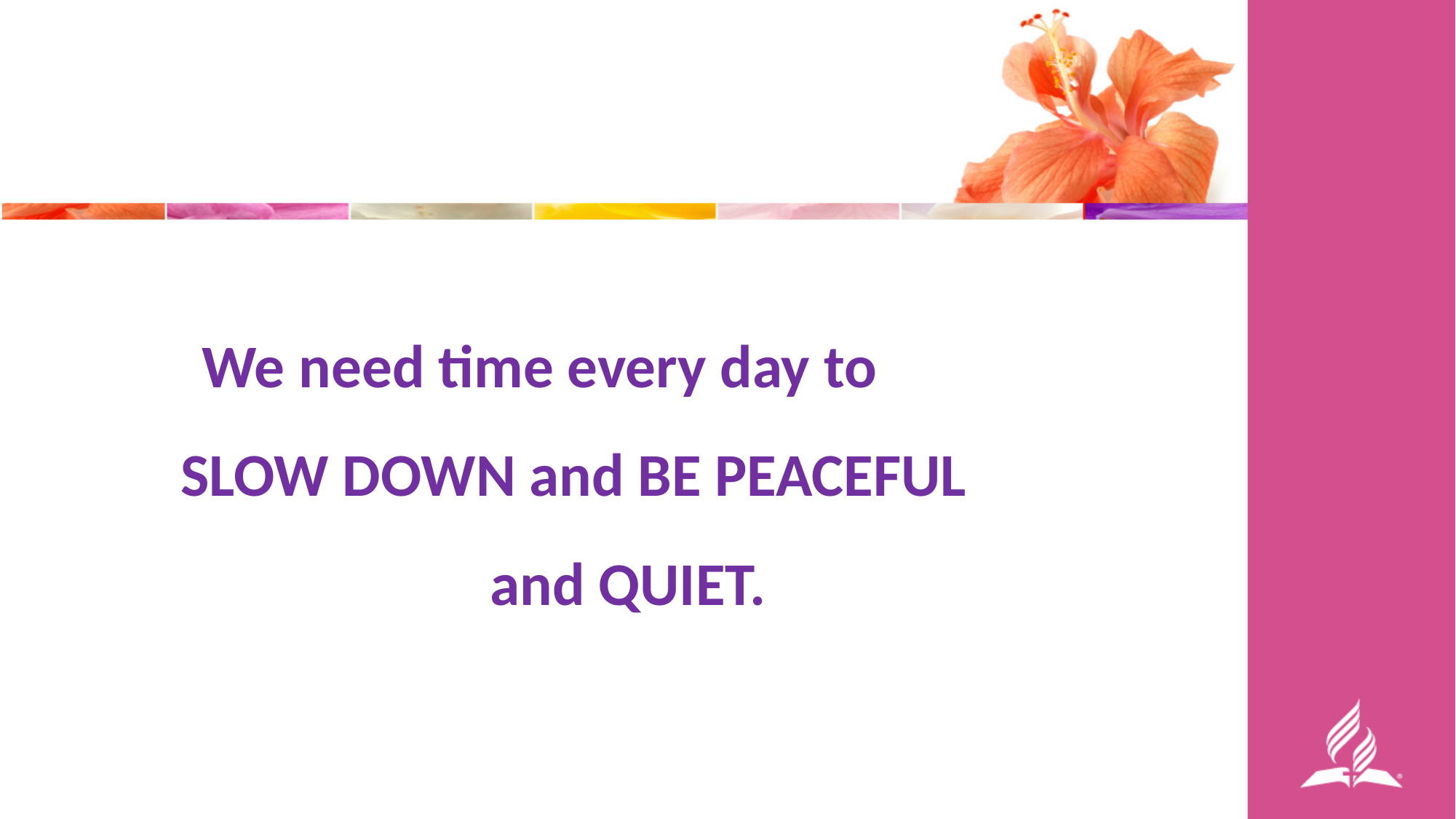

We need time every day to              SLOW DOWN and BE PEACEFUL         and QUIET.